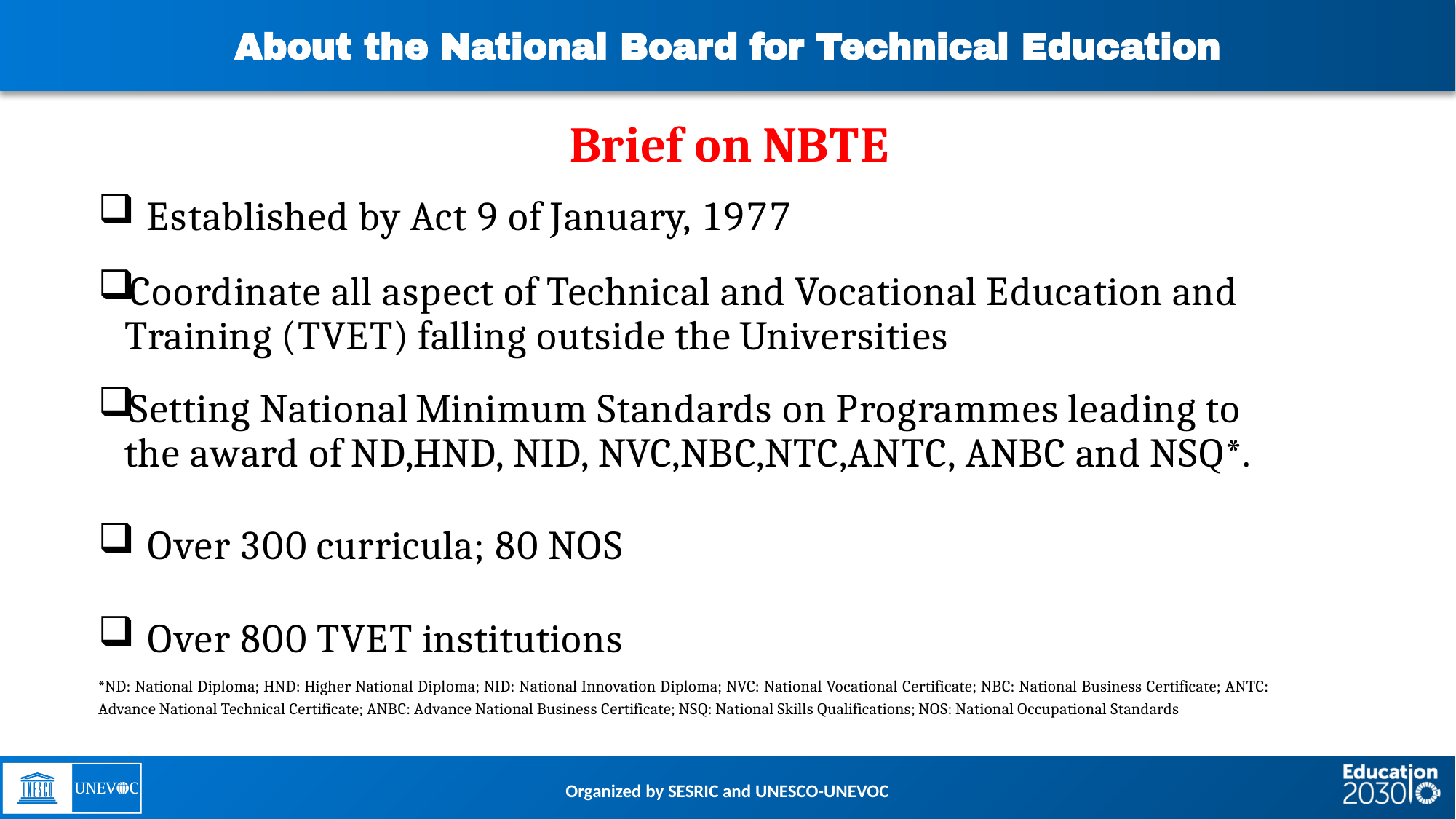

# About the National Board for Technical Education
Brief on NBTE
Established by Act 9 of January, 1977

Coordinate all aspect of Technical and Vocational Education and Training (TVET) falling outside the Universities

Setting National Minimum Standards on Programmes leading to the award of ND,HND, NID, NVC,NBC,NTC,ANTC, ANBC and NSQ*.

Over 300 curricula; 80 NOS

Over 800 TVET institutions
*ND: National Diploma; HND: Higher National Diploma; NID: National Innovation Diploma; NVC: National Vocational Certificate; NBC: National Business Certificate; ANTC: Advance National Technical Certificate; ANBC: Advance National Business Certificate; NSQ: National Skills Qualifications; NOS: National Occupational Standards